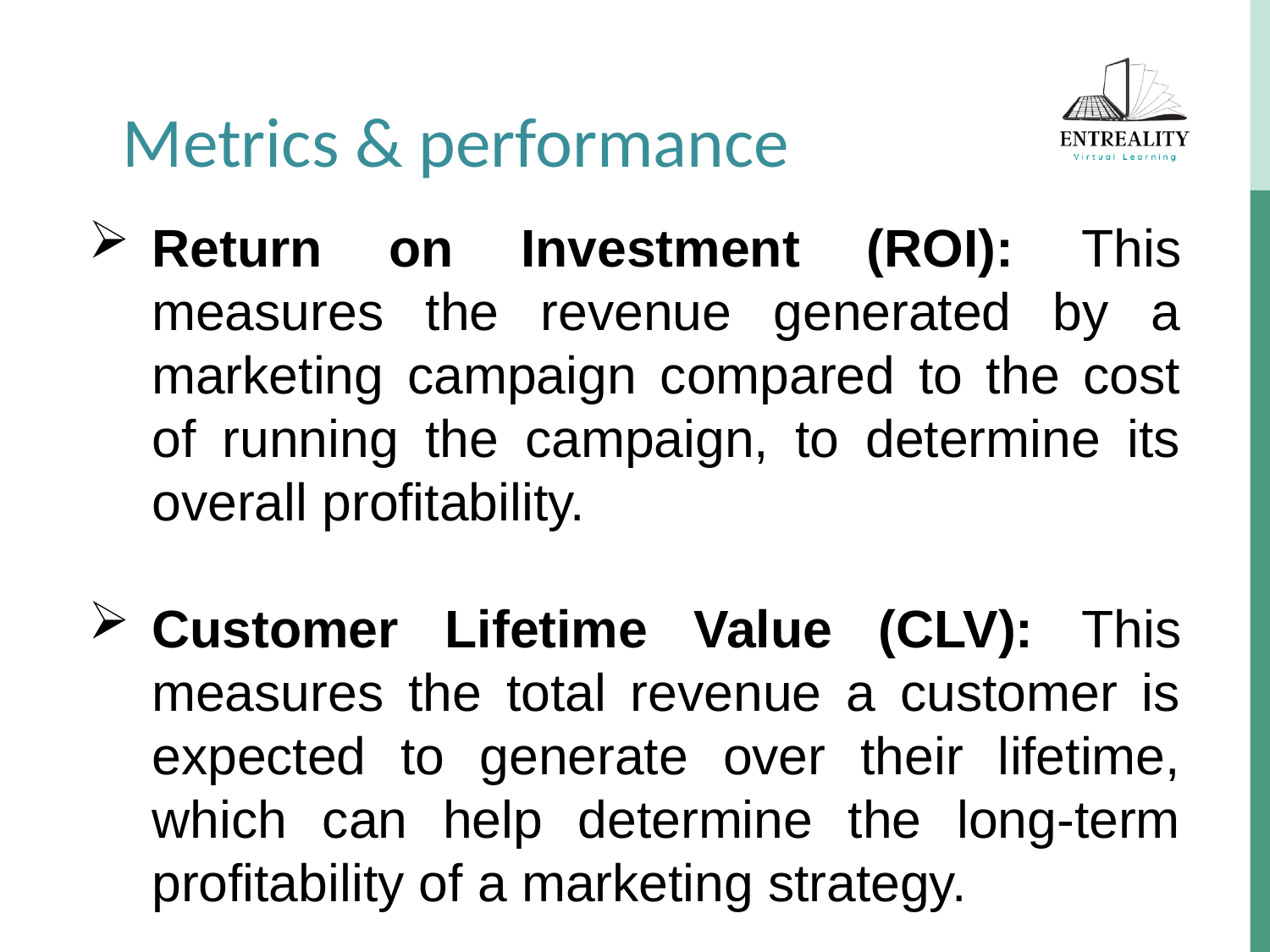

Metrics & performance
Return on Investment (ROI): This measures the revenue generated by a marketing campaign compared to the cost of running the campaign, to determine its overall profitability.

Customer Lifetime Value (CLV): This measures the total revenue a customer is expected to generate over their lifetime, which can help determine the long-term profitability of a marketing strategy.